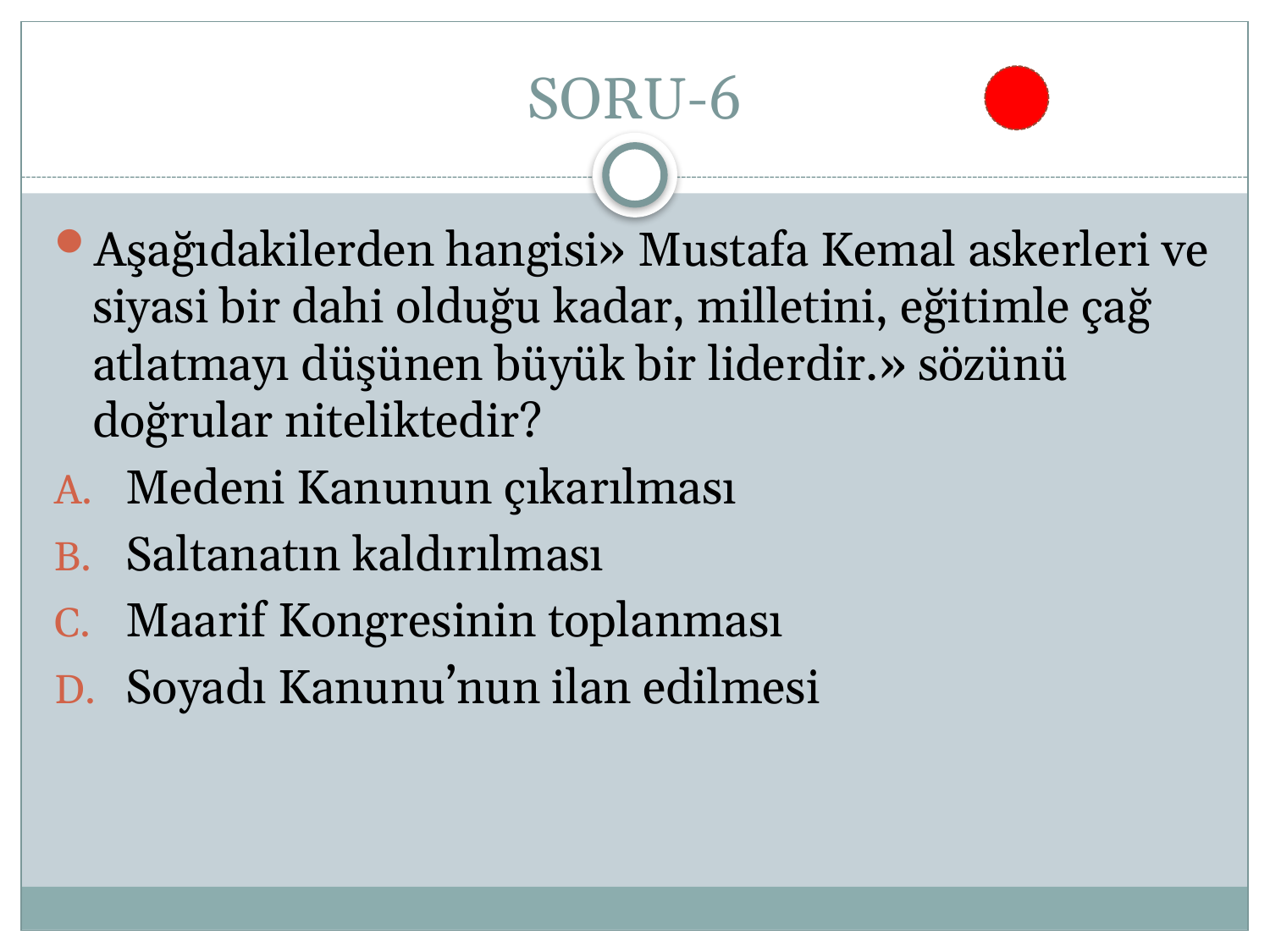

# SORU-6

Aşağıdakilerden hangisi» Mustafa Kemal askerleri ve siyasi bir dahi olduğu kadar, milletini, eğitimle çağ atlatmayı düşünen büyük bir liderdir.» sözünü doğrular niteliktedir?
Medeni Kanunun çıkarılması
Saltanatın kaldırılması
Maarif Kongresinin toplanması
Soyadı Kanunu’nun ilan edilmesi